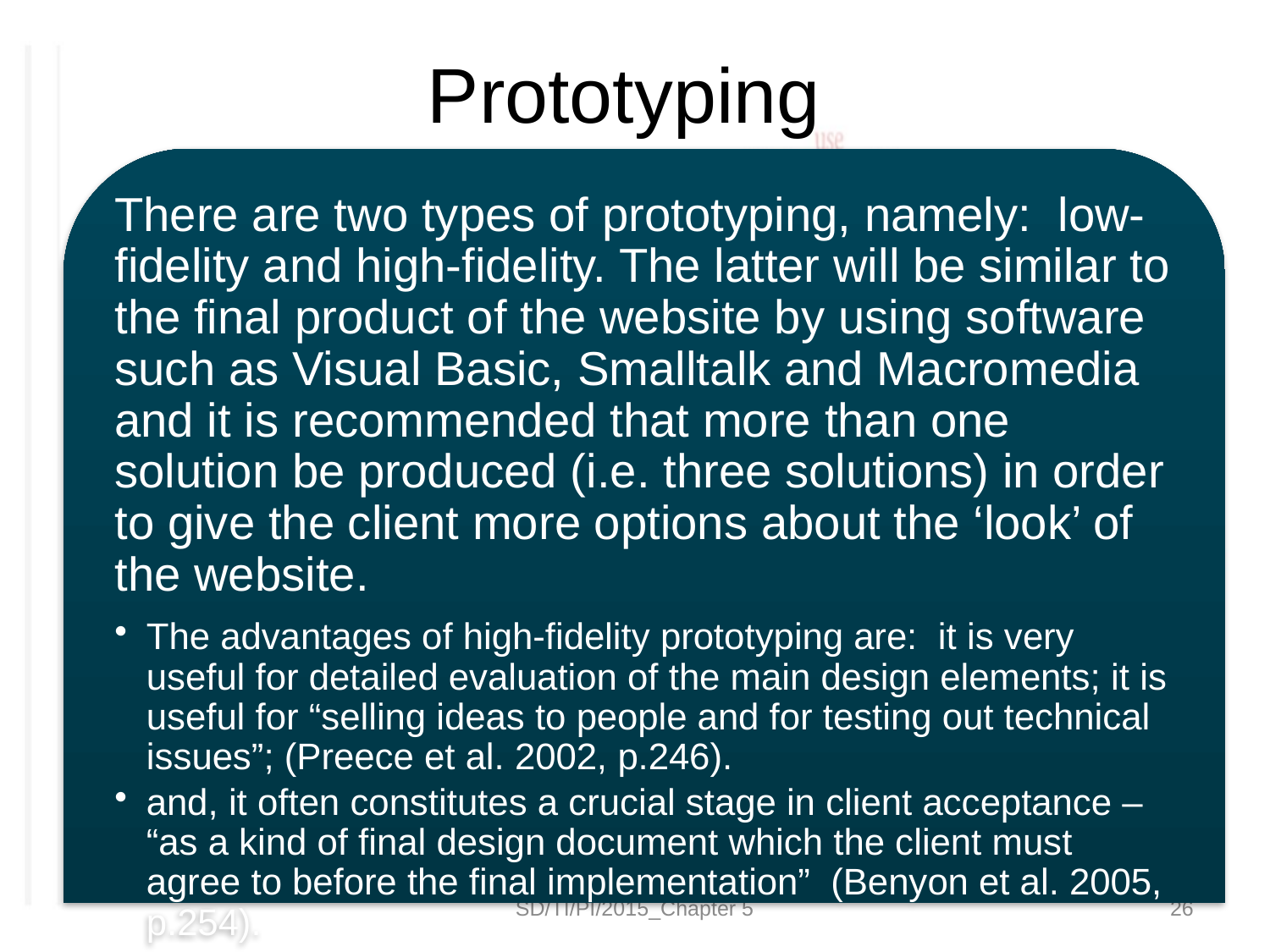

# Prototyping
There are two types of prototyping, namely:  low-fidelity and high-fidelity. The latter will be similar to the final product of the website by using software such as Visual Basic, Smalltalk and Macromedia and it is recommended that more than one solution be produced (i.e. three solutions) in order to give the client more options about the ‘look’ of the website.
The advantages of high-fidelity prototyping are:  it is very useful for detailed evaluation of the main design elements; it is useful for “selling ideas to people and for testing out technical issues”; (Preece et al. 2002, p.246).
and, it often constitutes a crucial stage in client acceptance – “as a kind of final design document which the client must agree to before the final implementation”  (Benyon et al. 2005, p.254).
SD/TI/PI/2015_Chapter 5
26